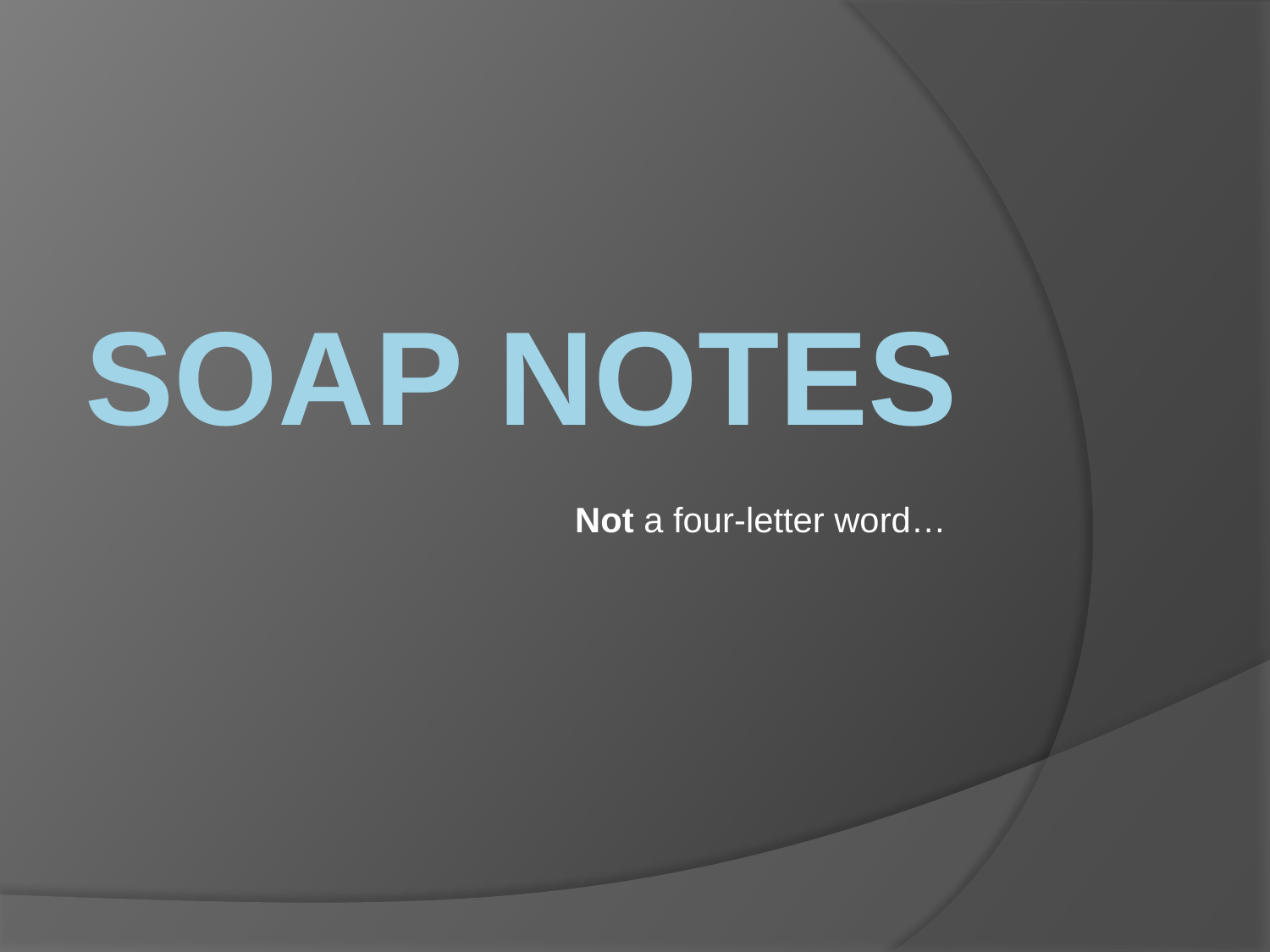

# SOAP Notes
Not a four-letter word…